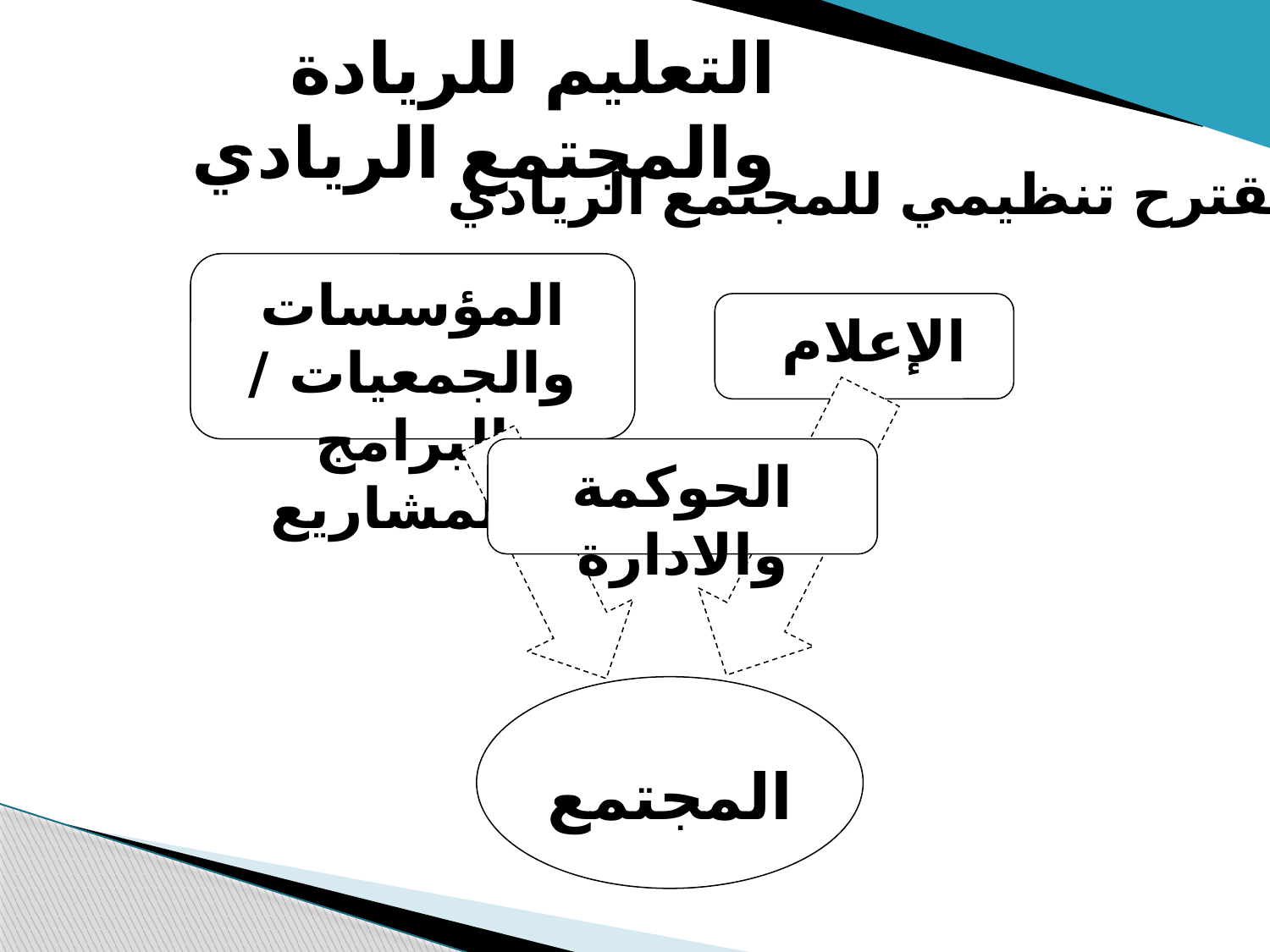

التعليم للريادة والمجتمع الريادي

مقترح تنظيمي للمجتمع الريادي
المؤسسات والجمعيات / البرامج والمشاريع
الإعلام

الحوكمة والادارة

المجتمع